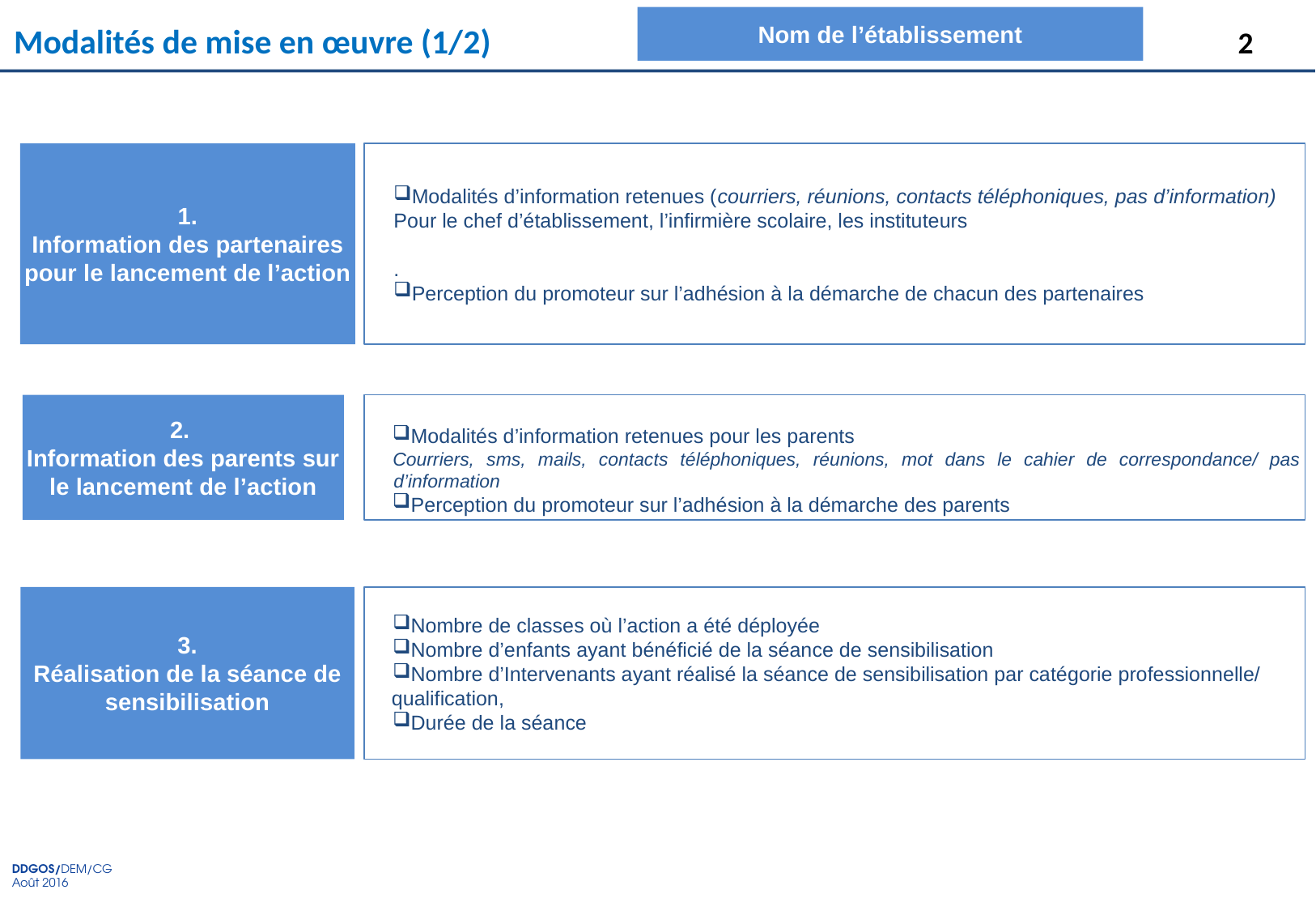

# Modalités de mise en œuvre (1/2)

2
Nom de l’établissement
1.
Information des partenaires pour le lancement de l’action

Modalités d’information retenues (courriers, réunions, contacts téléphoniques, pas d’information)
Pour le chef d’établissement, l’infirmière scolaire, les instituteurs

.
Perception du promoteur sur l’adhésion à la démarche de chacun des partenaires

2.
Information des parents sur le lancement de l’action

Modalités d’information retenues pour les parents
Courriers, sms, mails, contacts téléphoniques, réunions, mot dans le cahier de correspondance/ pas d’information
Perception du promoteur sur l’adhésion à la démarche des parents
3.
Réalisation de la séance de sensibilisation
Nombre de classes où l’action a été déployée
Nombre d’enfants ayant bénéficié de la séance de sensibilisation
Nombre d’Intervenants ayant réalisé la séance de sensibilisation par catégorie professionnelle/ qualification,
Durée de la séance